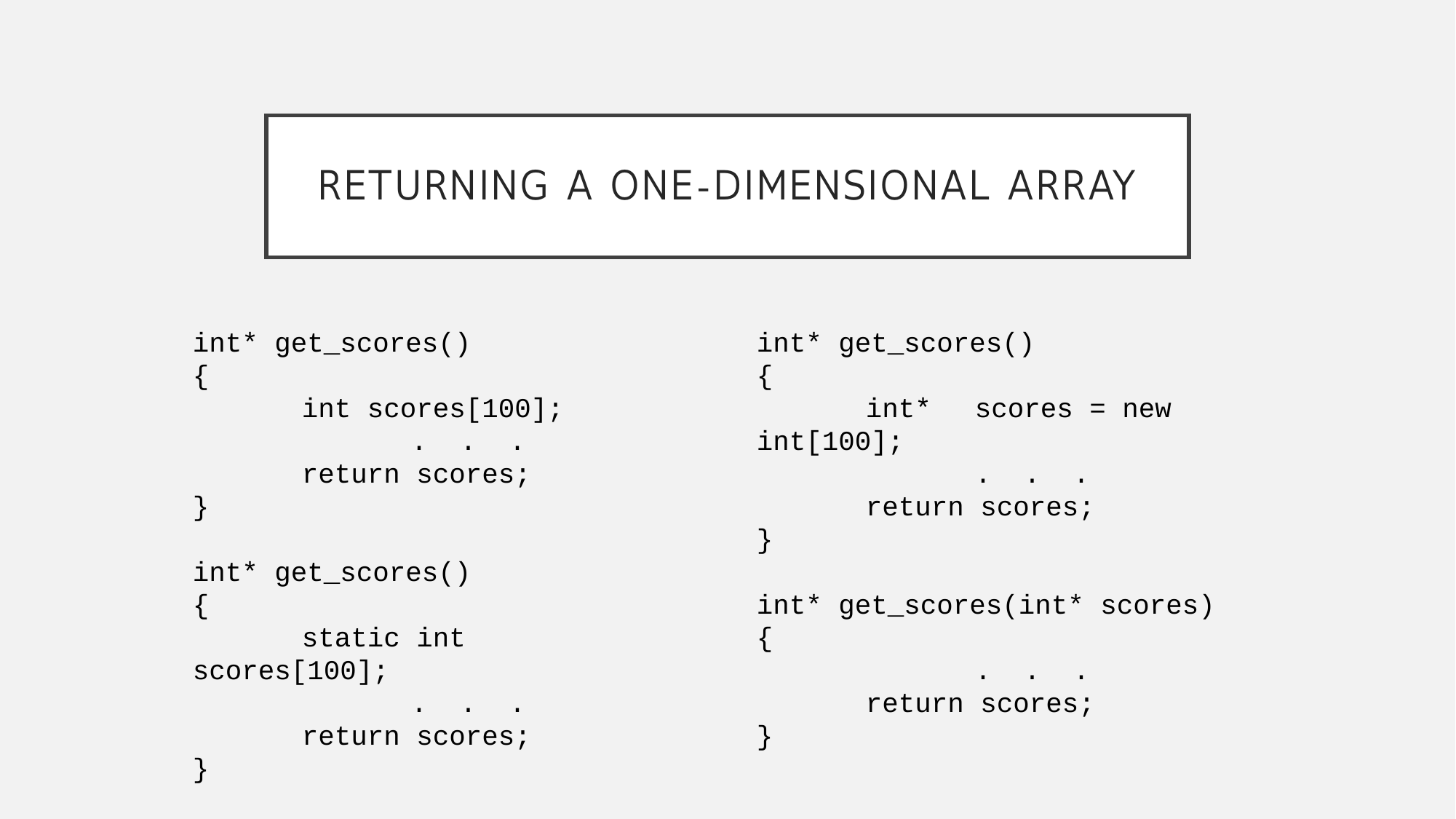

# Returning a one-dimensional array
int* get_scores()
{
	int scores[100];
		.  .  .
	return scores;
}

int* get_scores()
{
	static int		scores[100];
		.  .  .
	return scores;
}
int* get_scores()
{
	int*	scores = new int[100];
		.  .  .
	return scores;
}

int* get_scores(int* scores)
{
		.  .  .
	return scores;
}